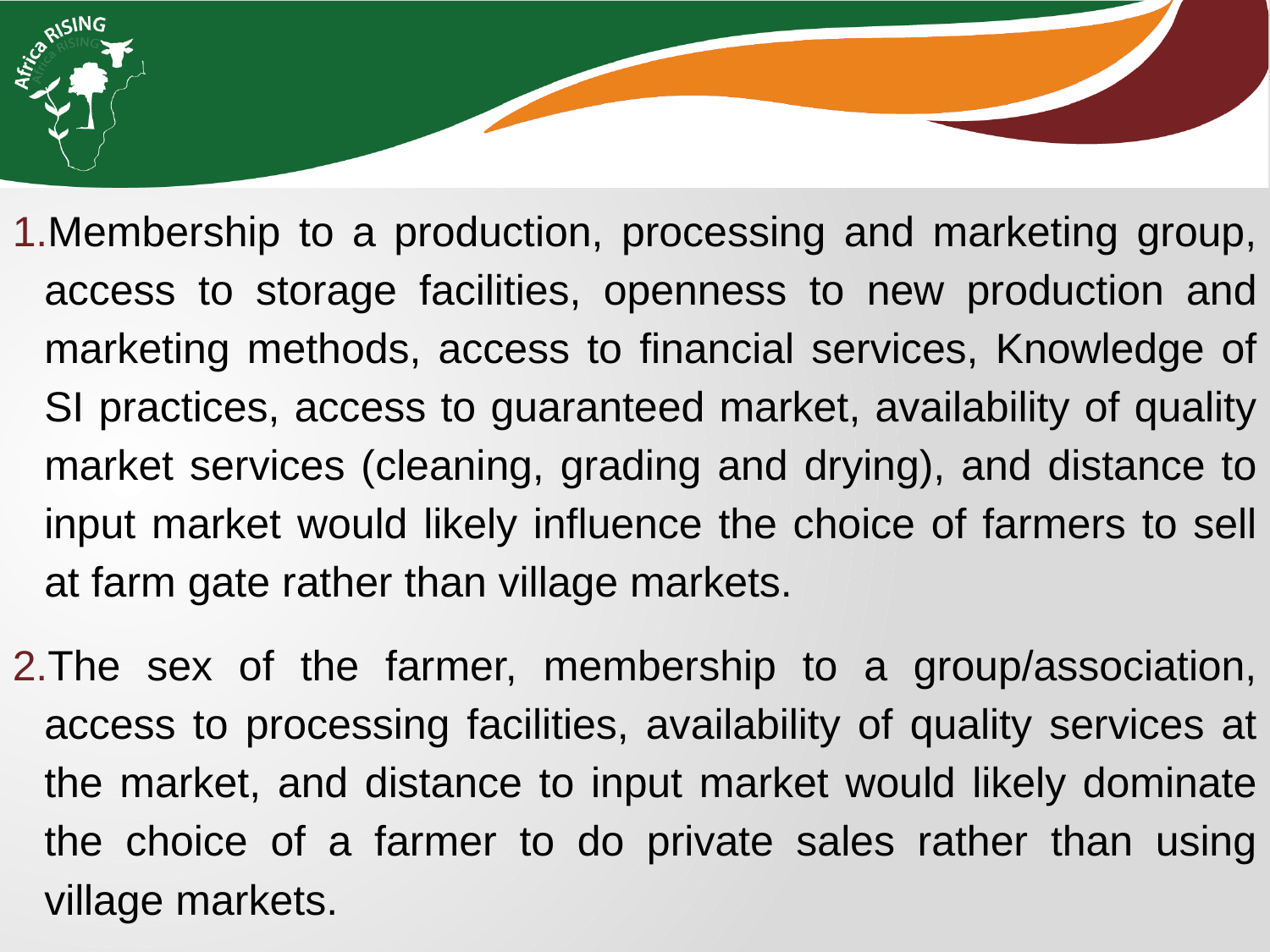

Membership to a production, processing and marketing group, access to storage facilities, openness to new production and marketing methods, access to financial services, Knowledge of SI practices, access to guaranteed market, availability of quality market services (cleaning, grading and drying), and distance to input market would likely influence the choice of farmers to sell at farm gate rather than village markets.
The sex of the farmer, membership to a group/association, access to processing facilities, availability of quality services at the market, and distance to input market would likely dominate the choice of a farmer to do private sales rather than using village markets.